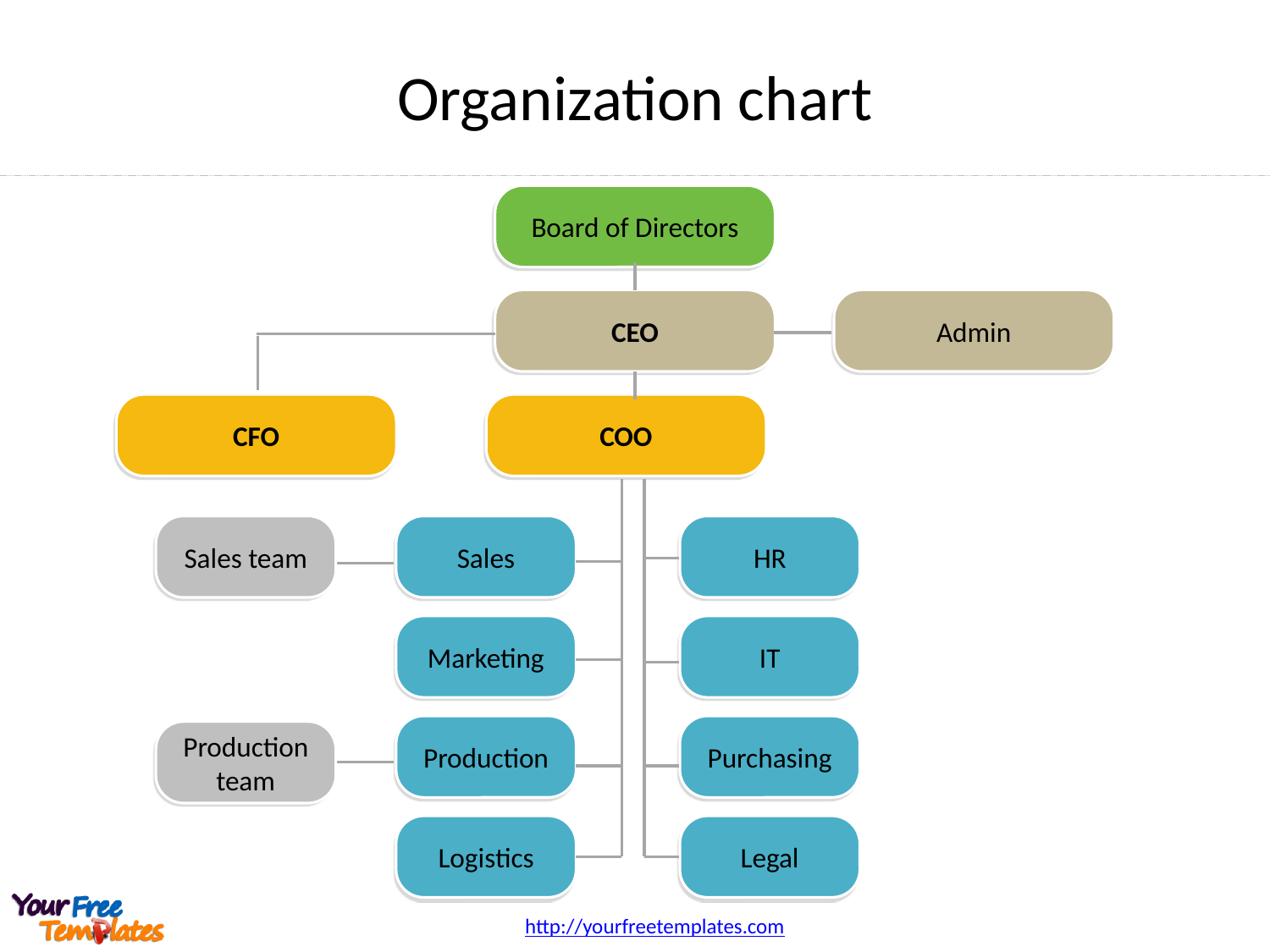

# Organization chart
Board of Directors
CEO
Admin
CFO
COO
Sales team
Sales
HR
Marketing
IT
Production
Purchasing
Production team
Logistics
Legal